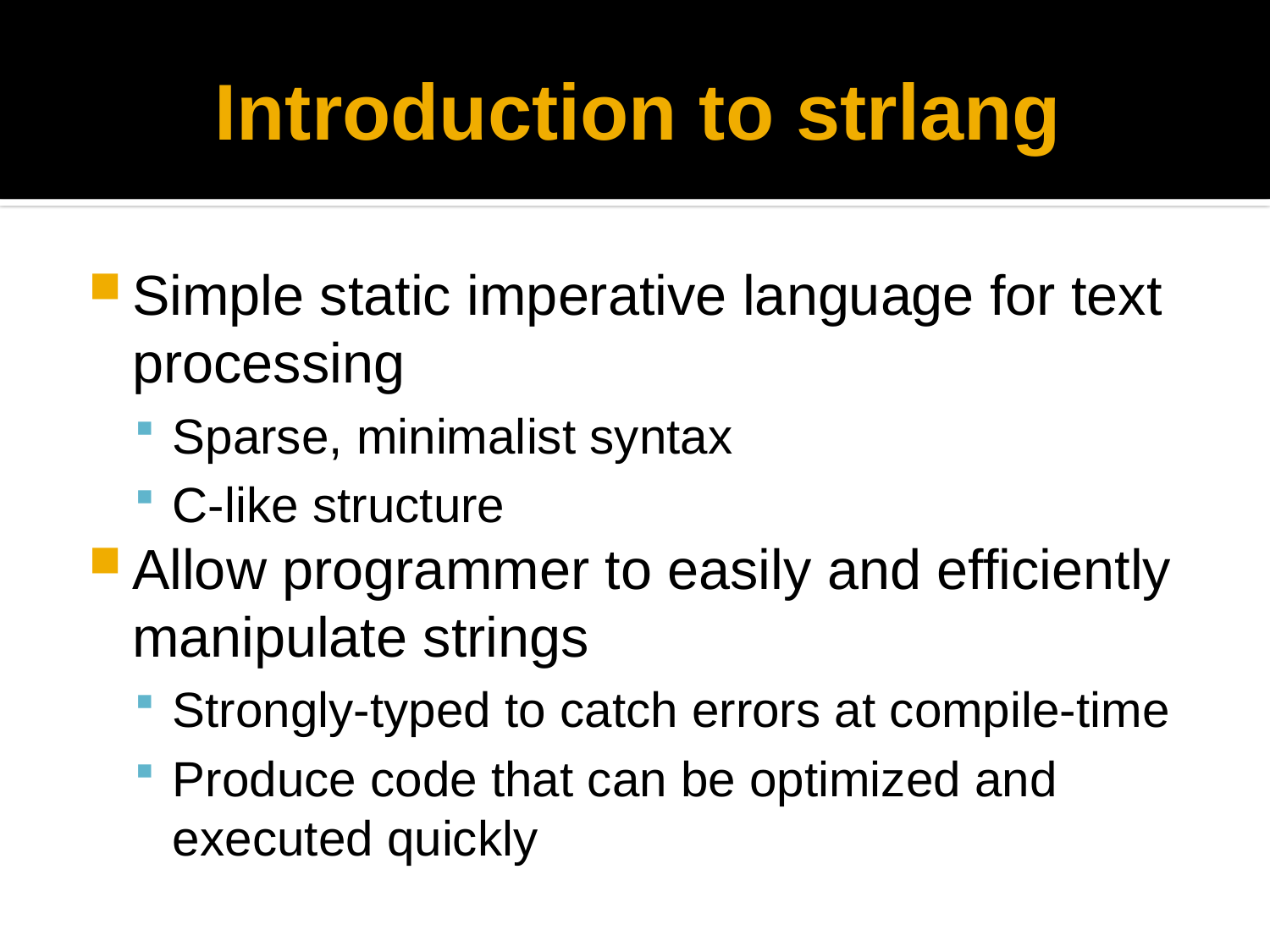

# Introduction to strlang
Simple static imperative language for text processing
Sparse, minimalist syntax
C-like structure
Allow programmer to easily and efficiently manipulate strings
Strongly-typed to catch errors at compile-time
Produce code that can be optimized and executed quickly